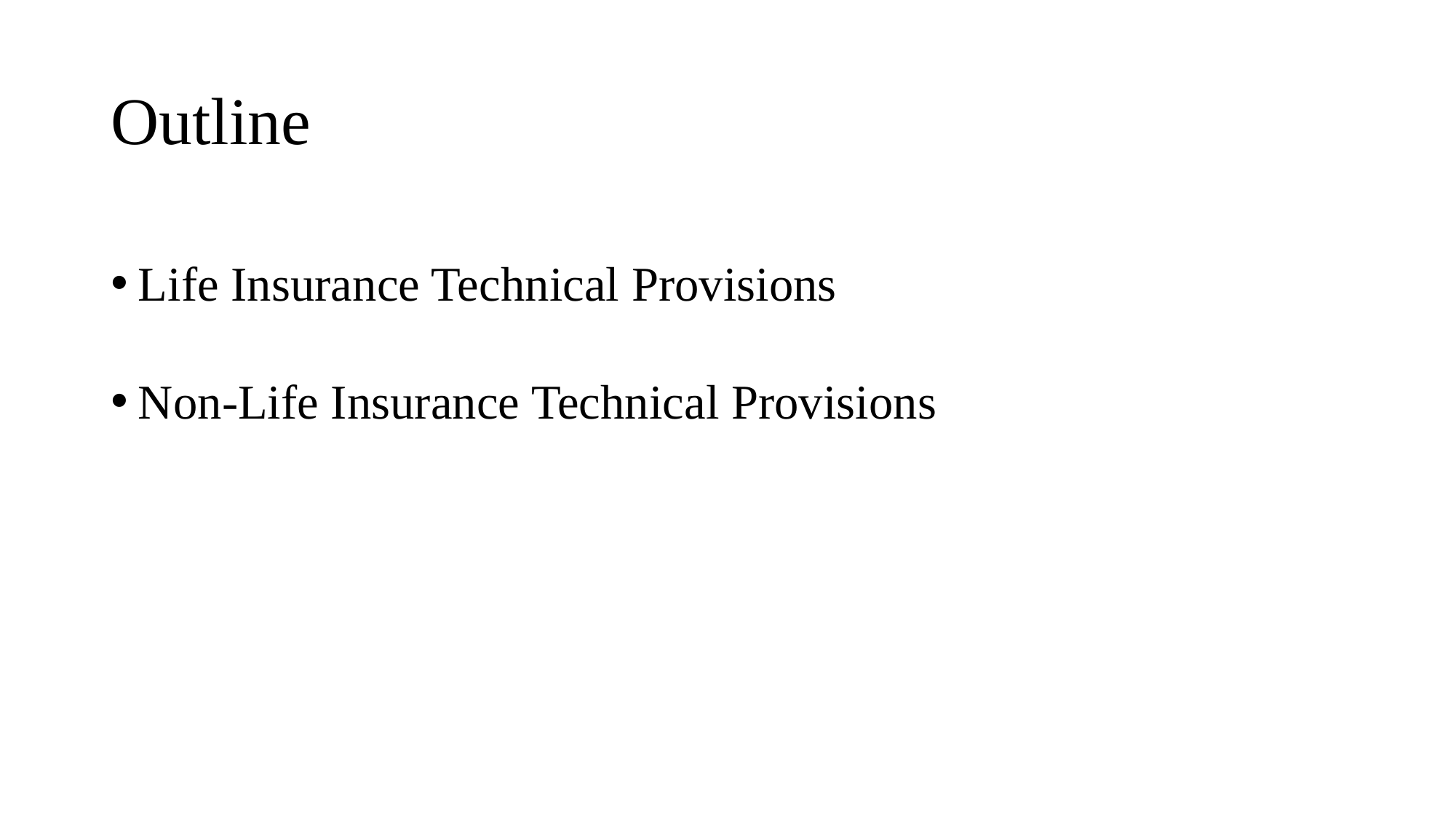

# Outline
Life Insurance Technical Provisions
Non-Life Insurance Technical Provisions